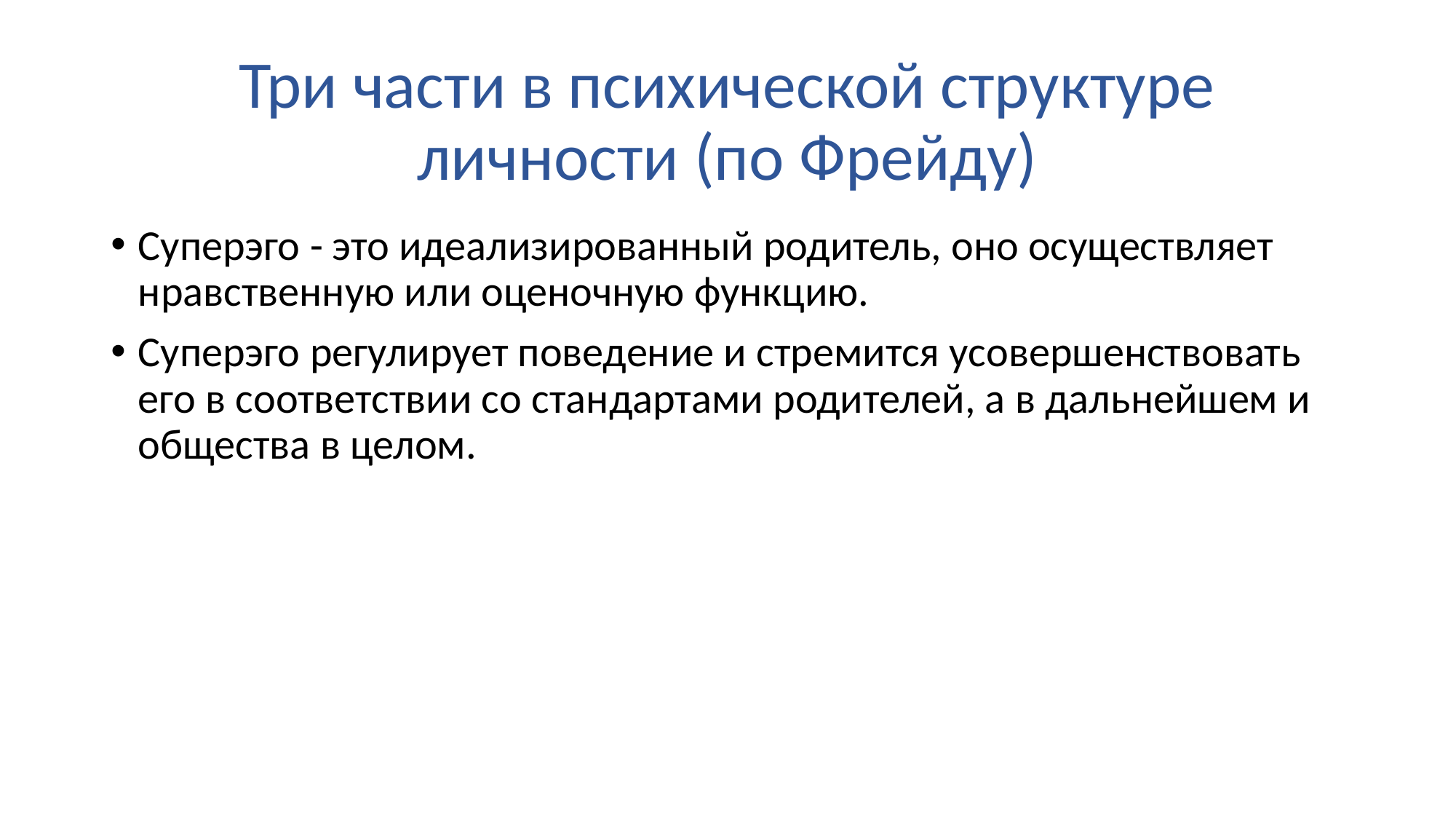

# Три части в психической структуре личности (по Фрейду)
Суперэго - это идеализированный родитель, оно осуществляет нравственную или оценочную функцию.
Суперэго регулирует поведение и стремится усовершенствовать его в соответствии со стандартами родителей, а в дальнейшем и общества в целом.